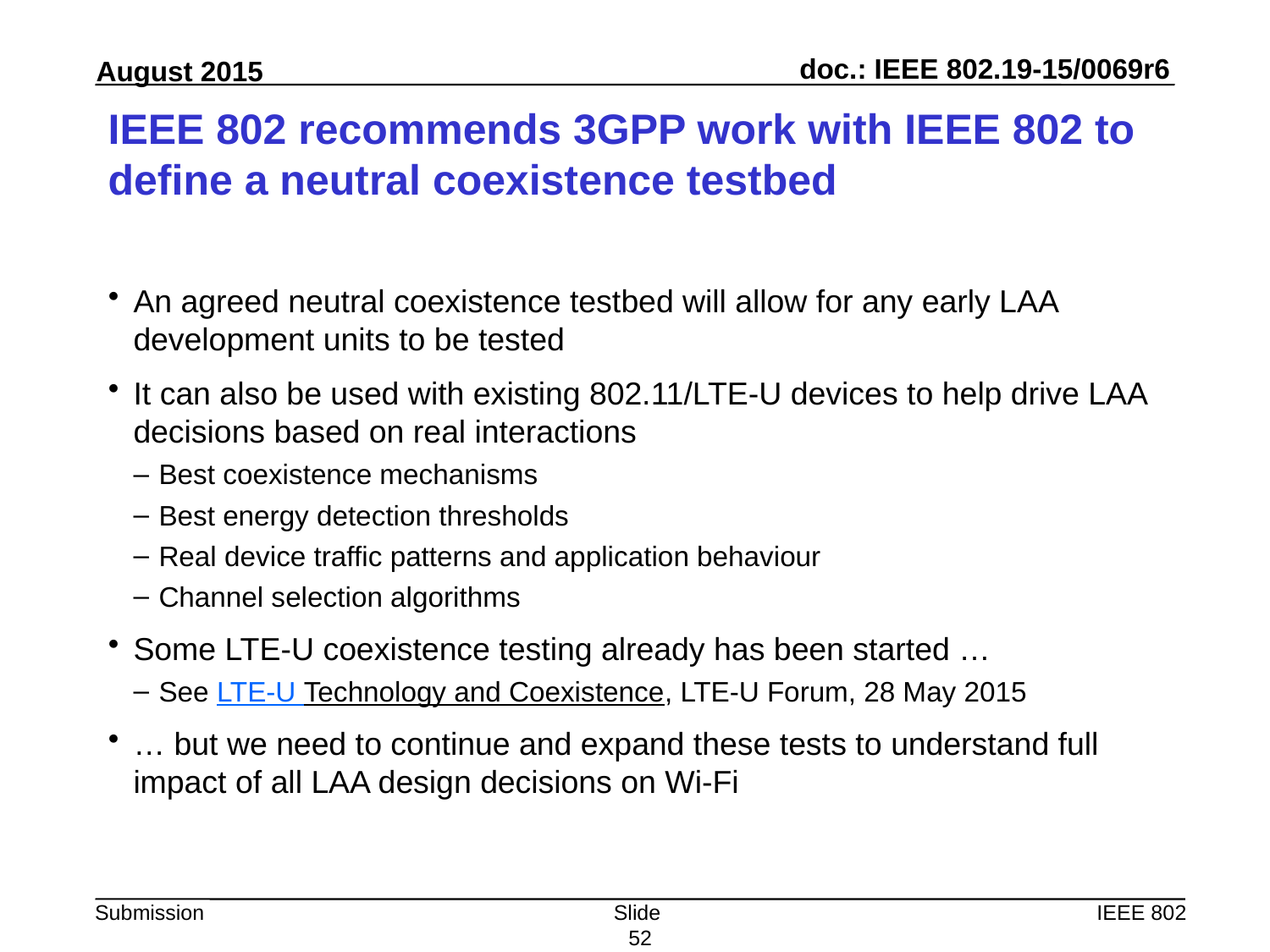

# IEEE 802 recommends 3GPP work with IEEE 802 to define a neutral coexistence testbed
An agreed neutral coexistence testbed will allow for any early LAA development units to be tested
It can also be used with existing 802.11/LTE-U devices to help drive LAA decisions based on real interactions
Best coexistence mechanisms
Best energy detection thresholds
Real device traffic patterns and application behaviour
Channel selection algorithms
Some LTE-U coexistence testing already has been started …
See LTE-U Technology and Coexistence, LTE-U Forum, 28 May 2015
… but we need to continue and expand these tests to understand full impact of all LAA design decisions on Wi-Fi
Slide 52
IEEE 802